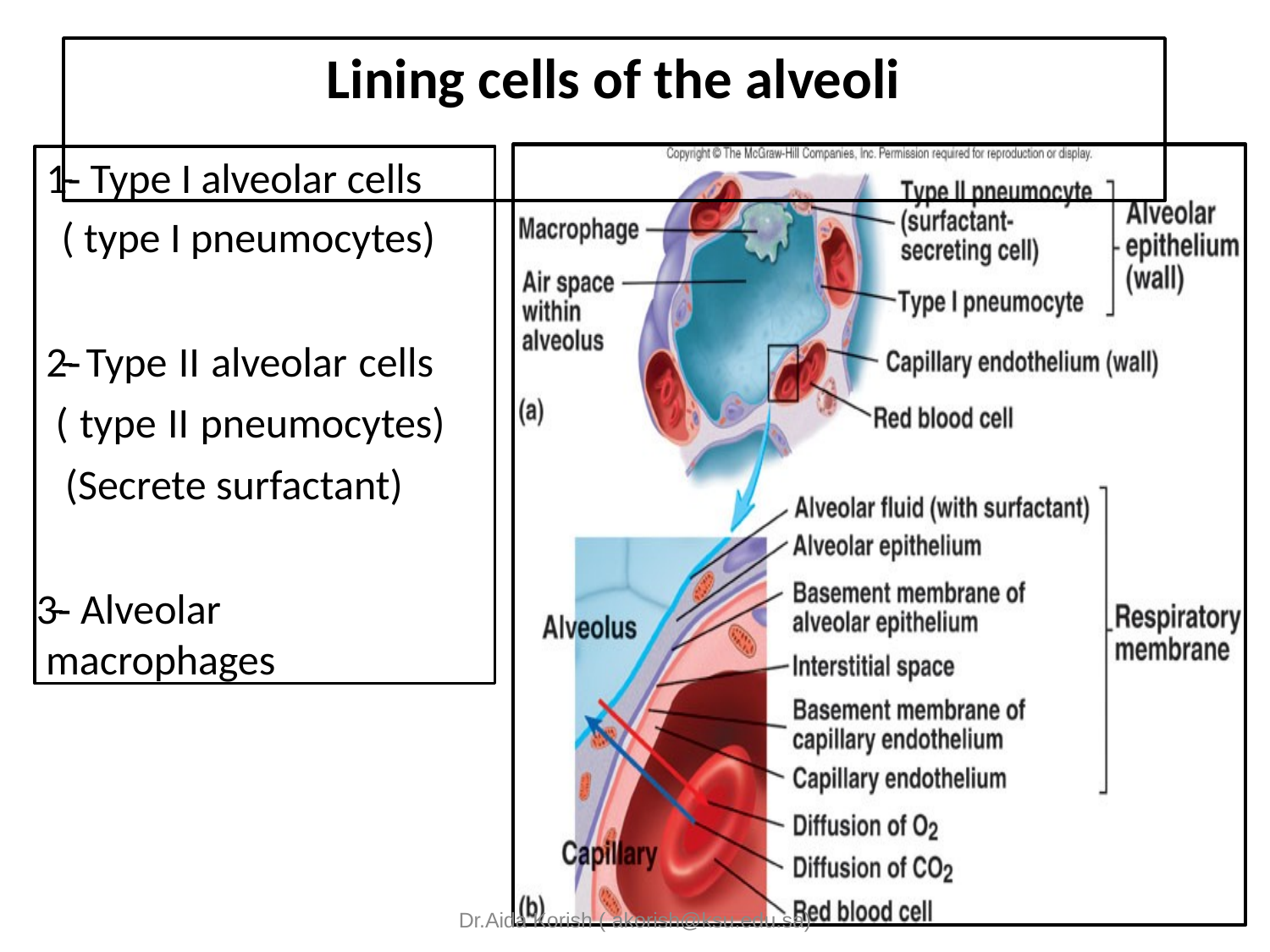

# Lining cells of the alveoli

1-­‐   Type I alveolar cells
( type I pneumocytes)

2-­‐ Type II alveolar cells  ( type II pneumocytes)  (Secrete surfactant)

3-­‐   Alveolar macrophages

Dr.Aida Korish ( akorish@ksu.edu.sa)